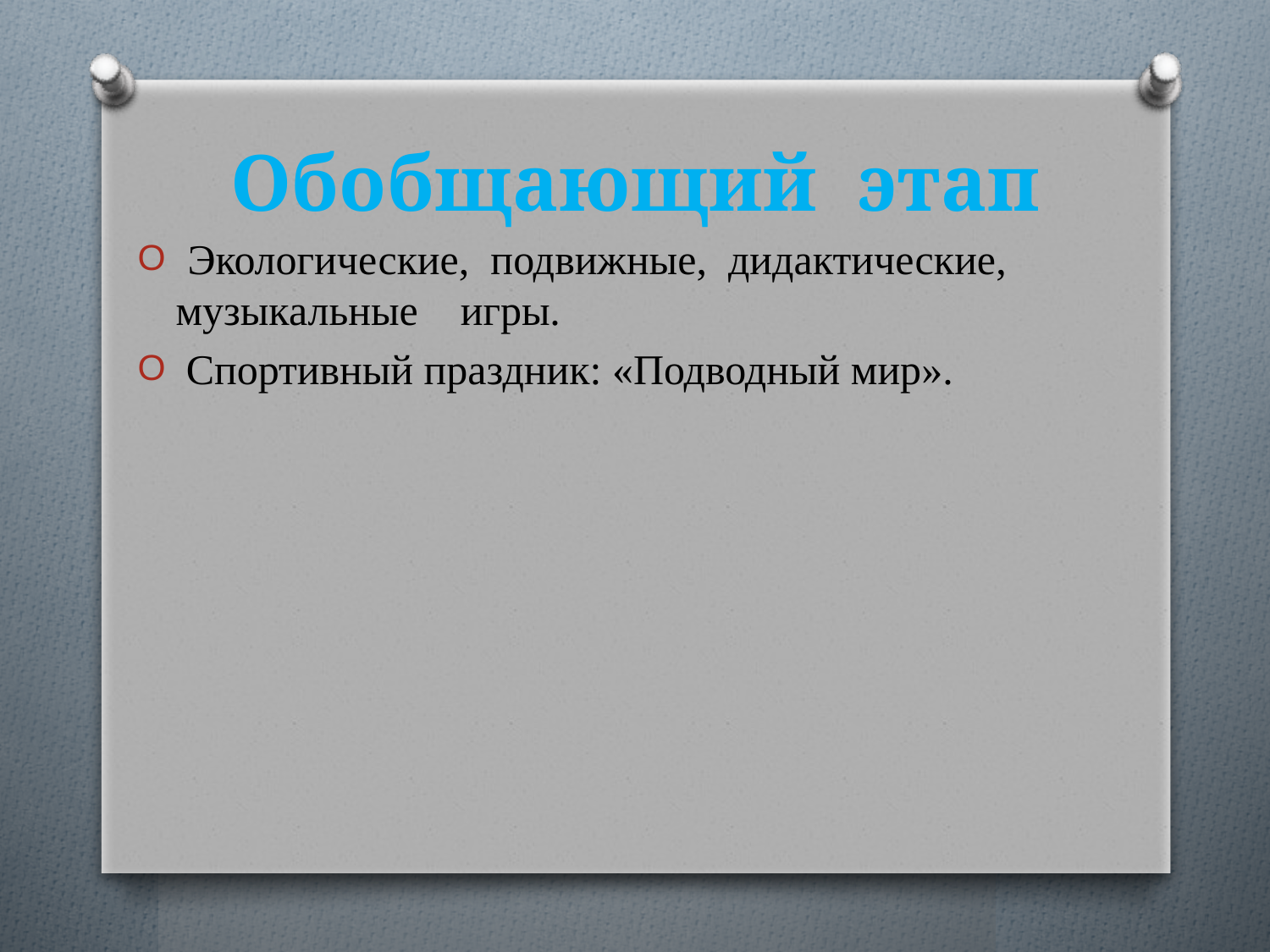

# Обобщающий  этап
 Экологические,  подвижные,  дидактические,  музыкальные    игры.
 Спортивный праздник: «Подводный мир».